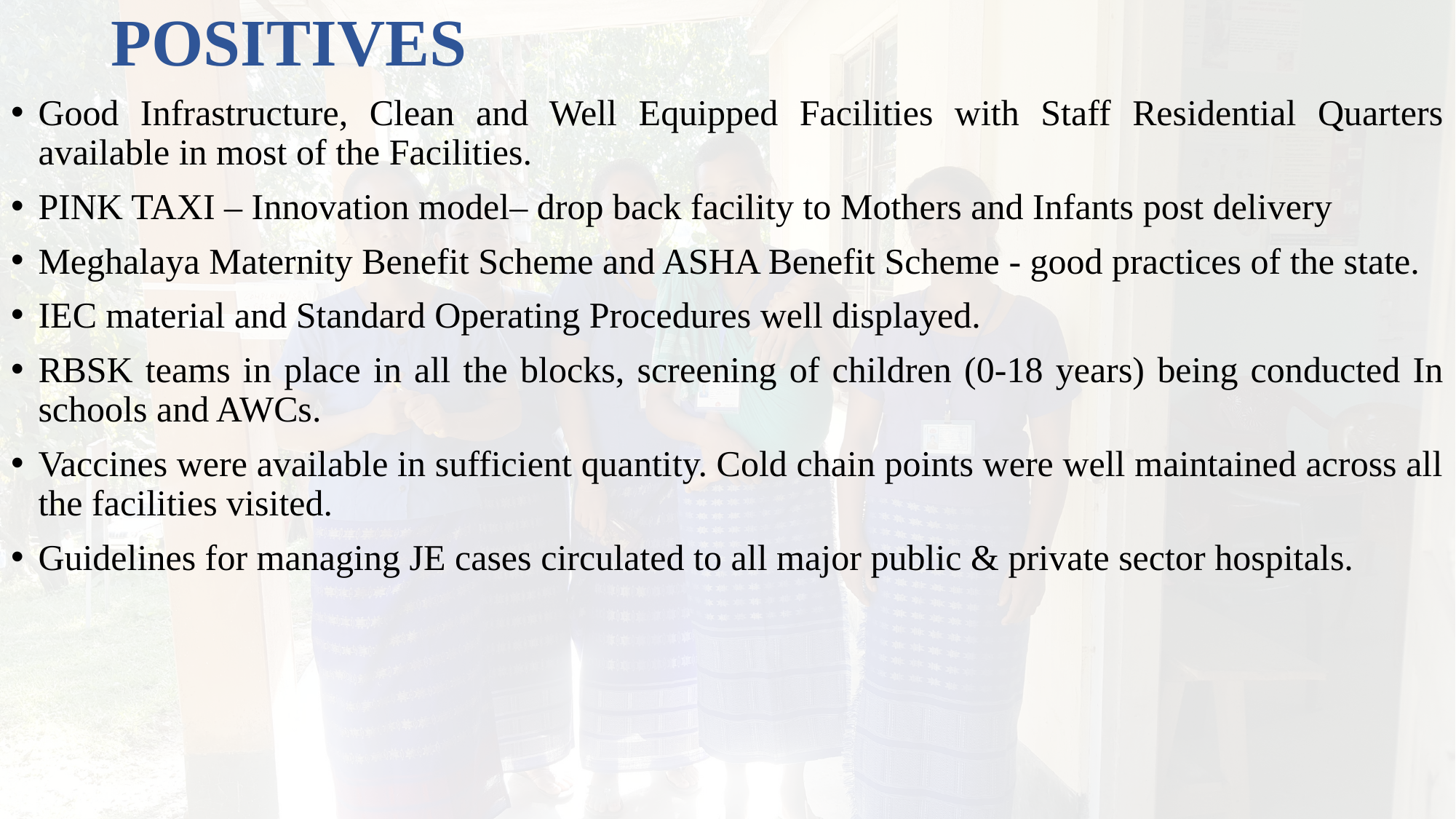

# POSITIVES
Good Infrastructure, Clean and Well Equipped Facilities with Staff Residential Quarters available in most of the Facilities.
PINK TAXI – Innovation model– drop back facility to Mothers and Infants post delivery
Meghalaya Maternity Benefit Scheme and ASHA Benefit Scheme - good practices of the state.
IEC material and Standard Operating Procedures well displayed.
RBSK teams in place in all the blocks, screening of children (0-18 years) being conducted In schools and AWCs.
Vaccines were available in sufficient quantity. Cold chain points were well maintained across all the facilities visited.
Guidelines for managing JE cases circulated to all major public & private sector hospitals.